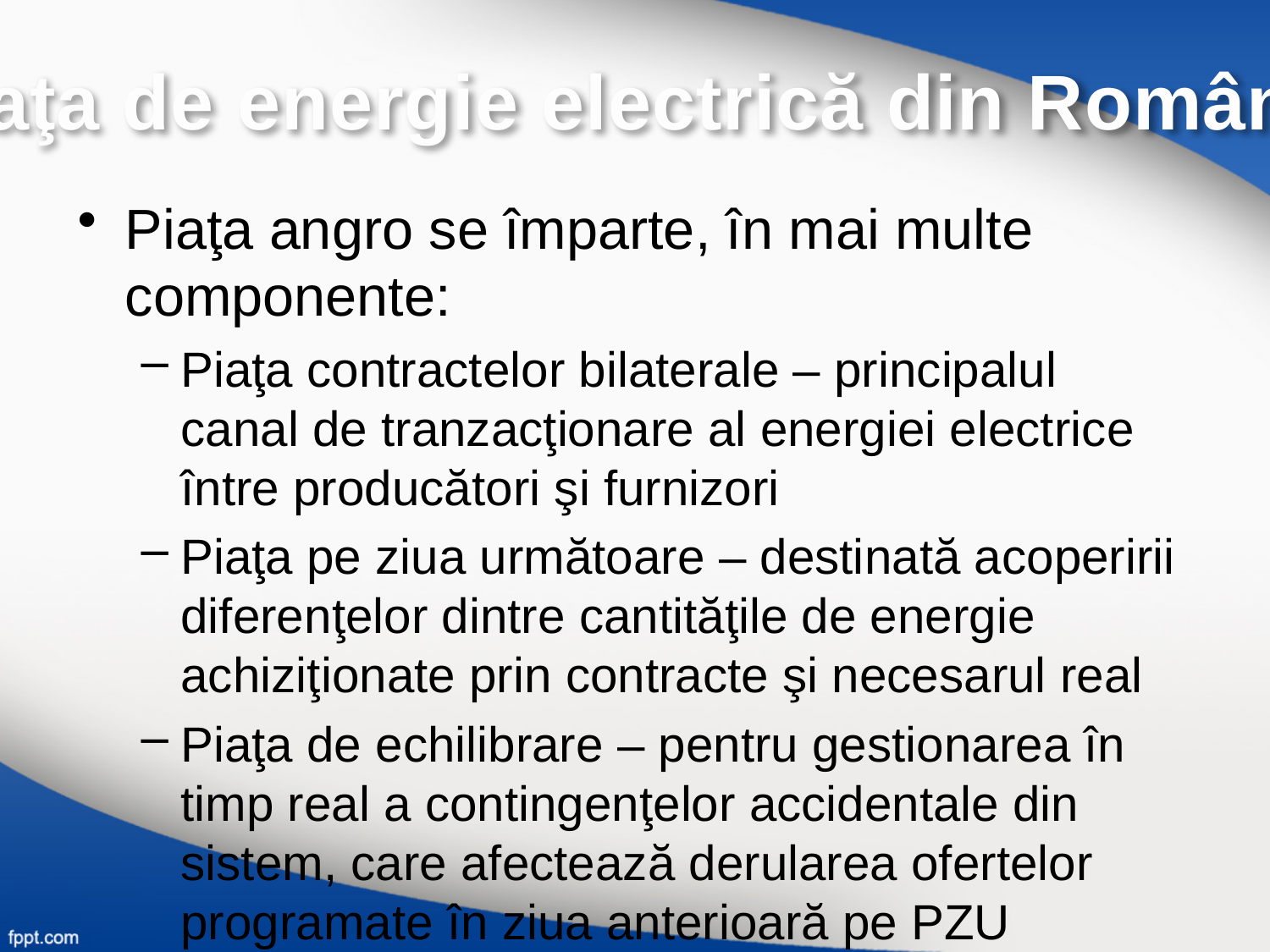

Piaţa de energie electrică din România
Piaţa angro se împarte, în mai multe componente:
Piaţa contractelor bilaterale – principalul canal de tranzacţionare al energiei electrice între producători şi furnizori
Piaţa pe ziua următoare – destinată acoperirii diferenţelor dintre cantităţile de energie achiziţionate prin contracte şi necesarul real
Piaţa de echilibrare – pentru gestionarea în timp real a contingenţelor accidentale din sistem, care afectează derularea ofertelor programate în ziua anterioară pe PZU